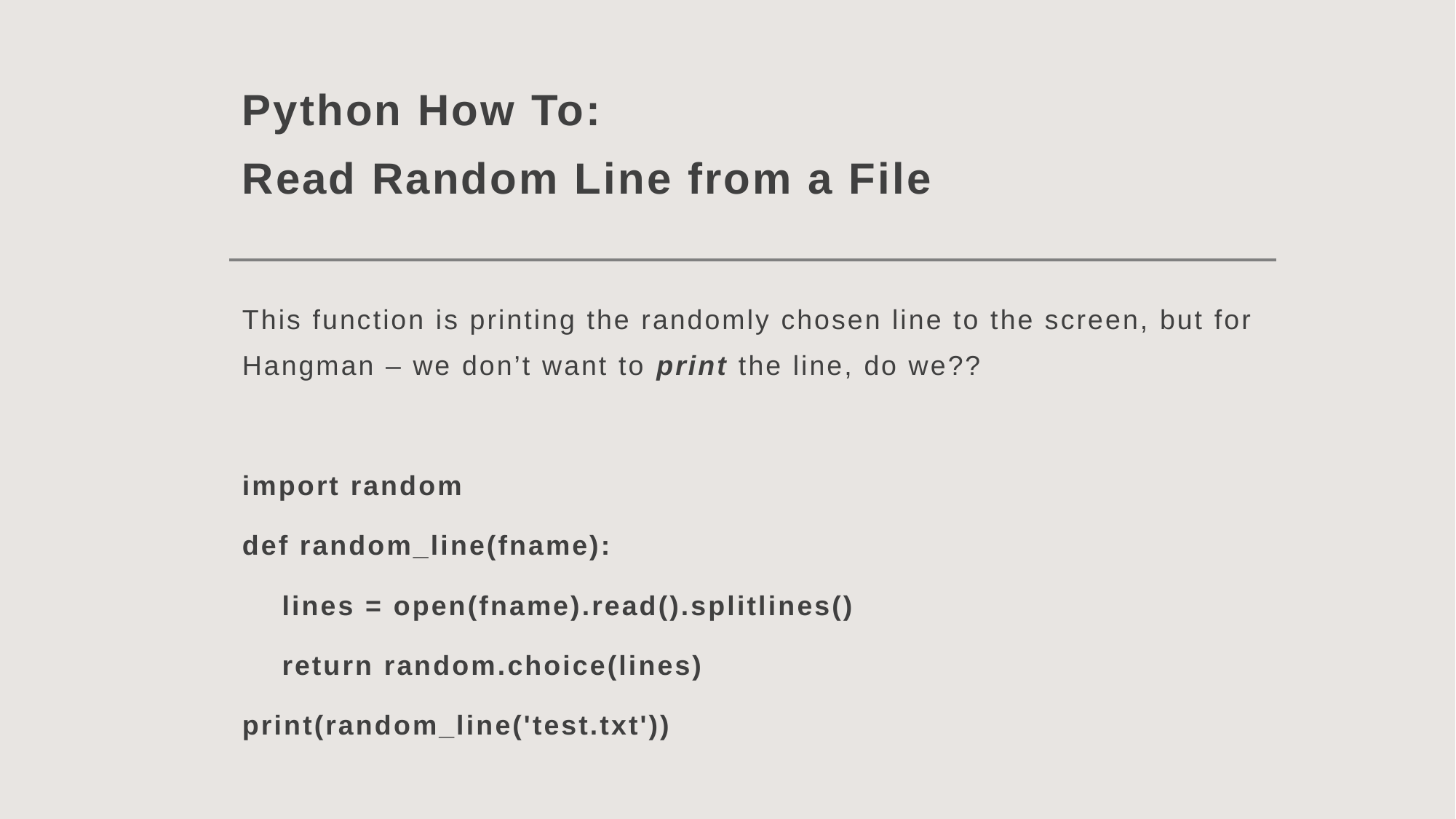

# Python How To: Read Random Line from a File
This function is printing the randomly chosen line to the screen, but for Hangman – we don’t want to print the line, do we??

import random
def random_line(fname):
    lines = open(fname).read().splitlines()
    return random.choice(lines)
print(random_line('test.txt'))